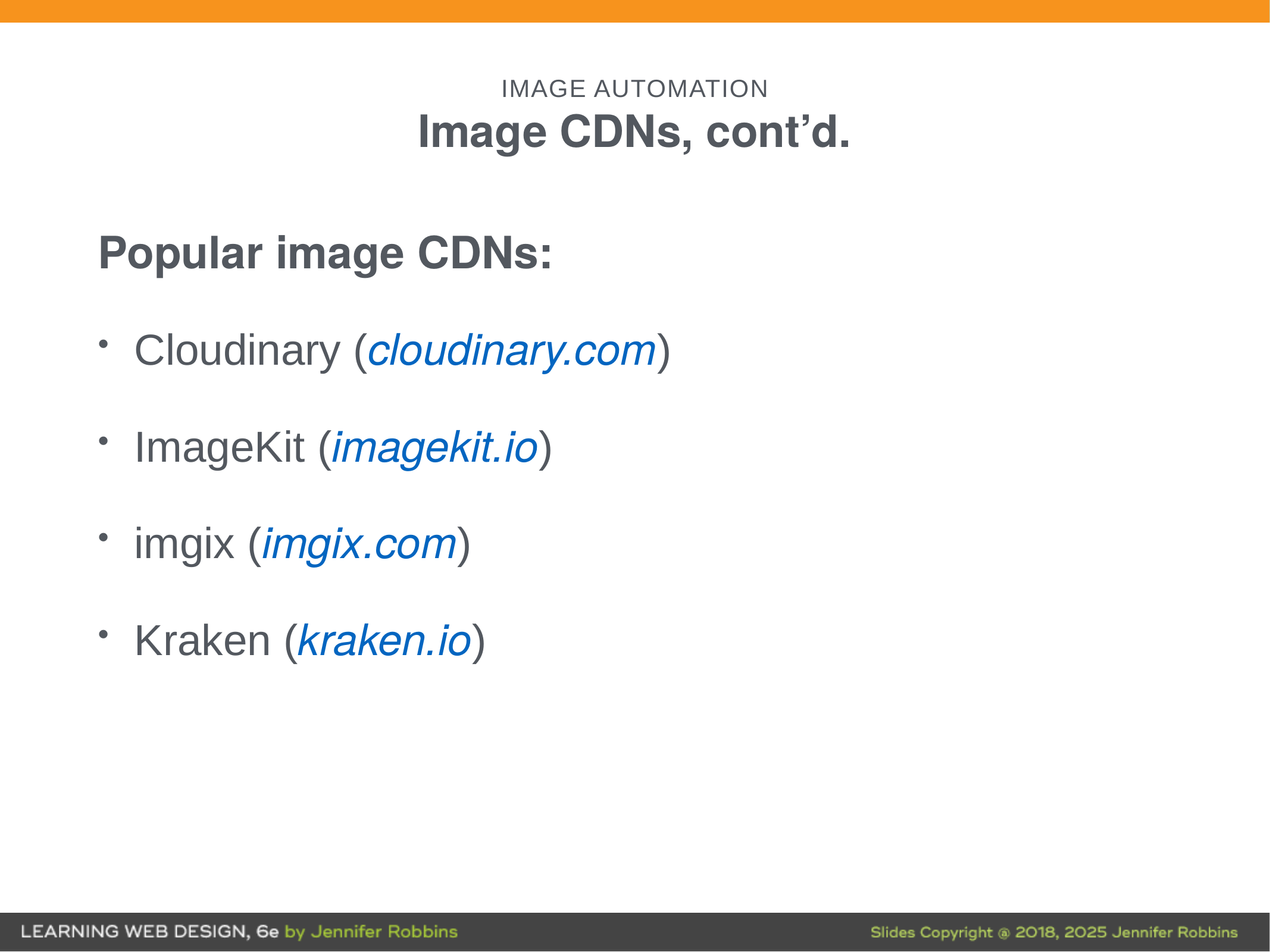

# Image Automation
Image CDNs, cont’d.
Popular image CDNs:
Cloudinary (cloudinary.com)
ImageKit (imagekit.io)
imgix (imgix.com)
Kraken (kraken.io)